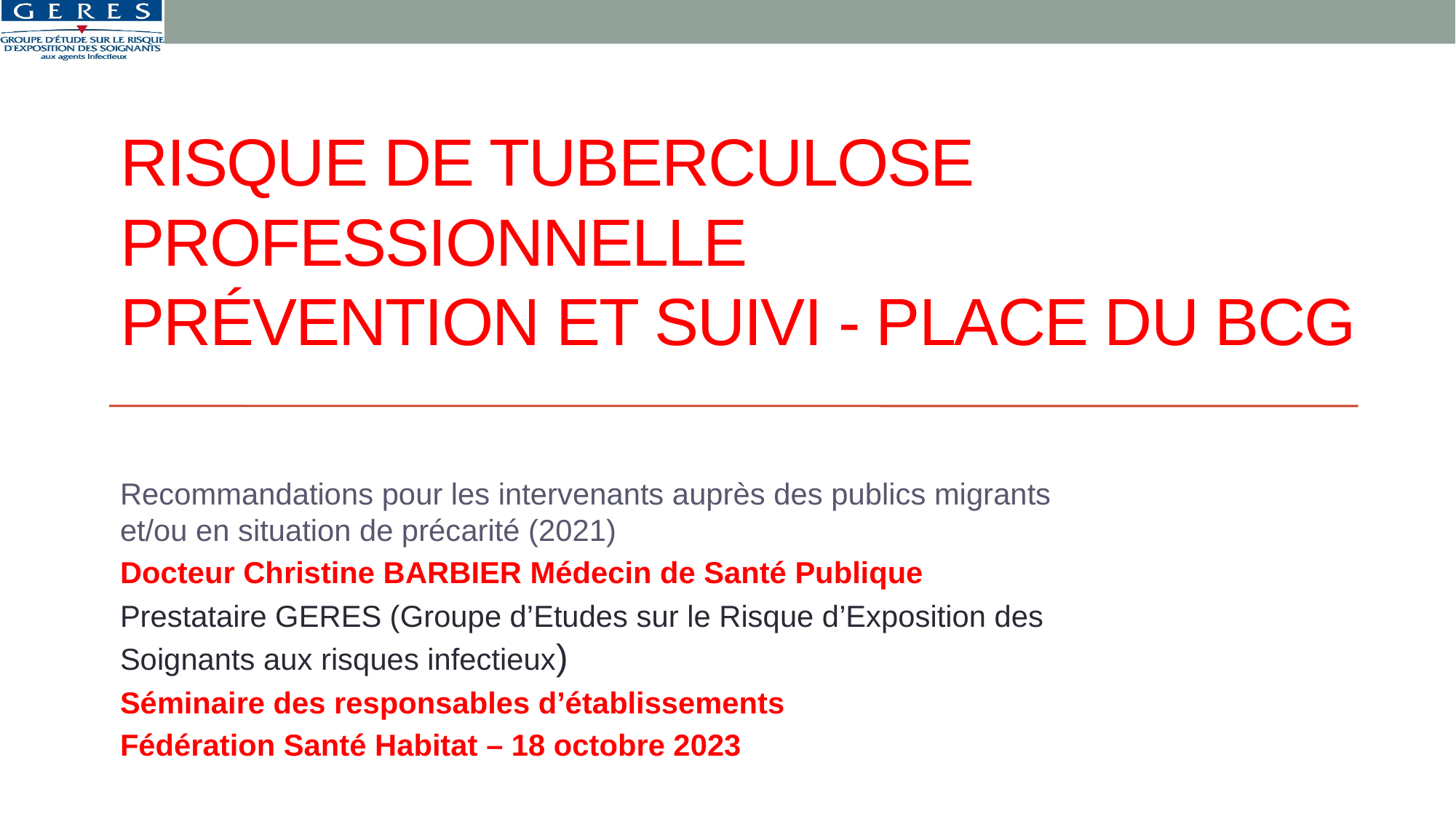

# Risque de tuberculose professionnelle Prévention et suivi - Place du BCG
Recommandations pour les intervenants auprès des publics migrants et/ou en situation de précarité (2021)
Docteur Christine BARBIER Médecin de Santé Publique
Prestataire GERES (Groupe d’Etudes sur le Risque d’Exposition des Soignants aux risques infectieux)
Séminaire des responsables d’établissements
Fédération Santé Habitat – 18 octobre 2023